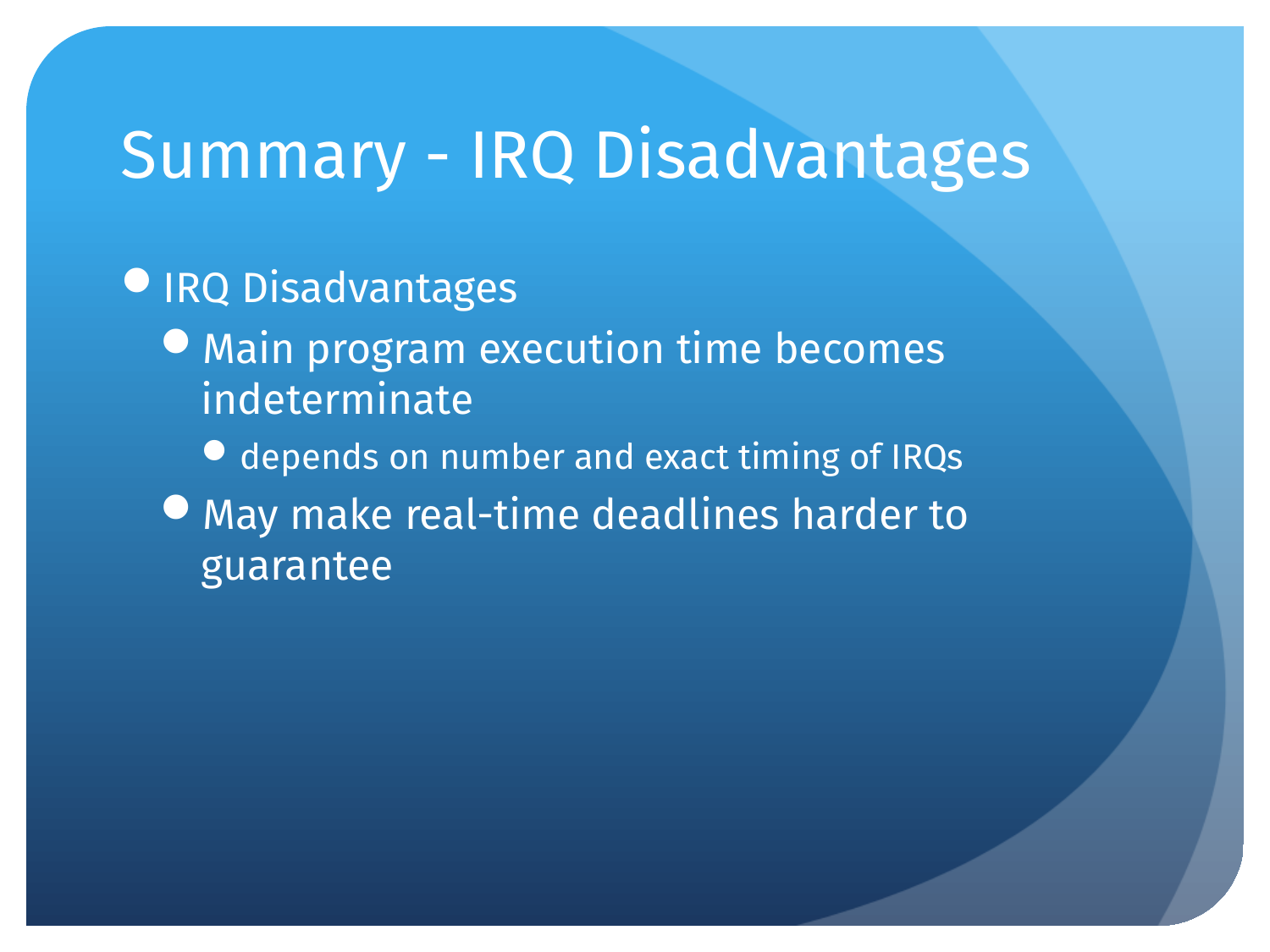

# Summary - IRQ Disadvantages
IRQ Disadvantages
Main program execution time becomes indeterminate
depends on number and exact timing of IRQs
May make real-time deadlines harder to guarantee